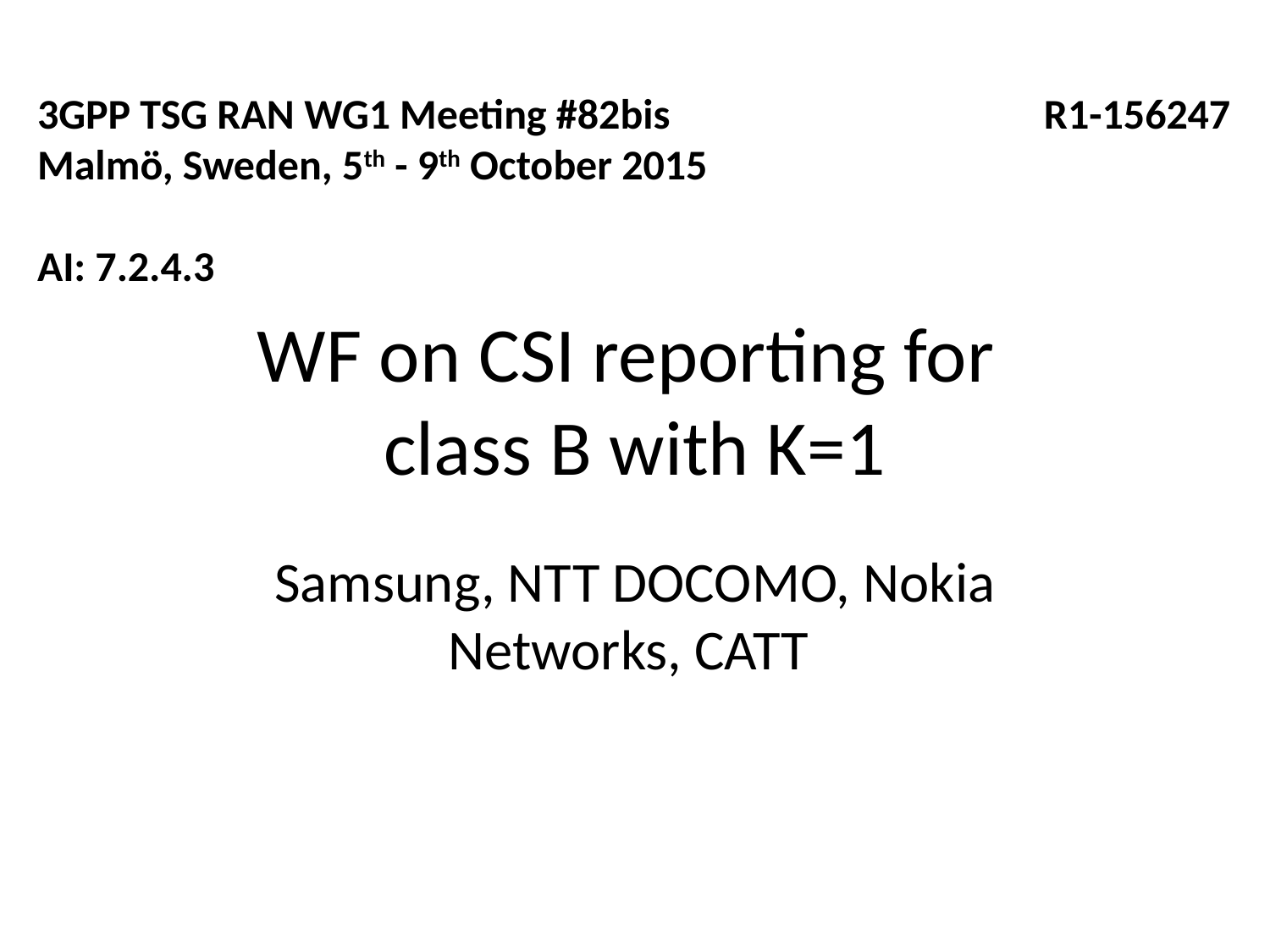

3GPP TSG RAN WG1 Meeting #82bis	                                       R1-156247
Malmö, Sweden, 5th - 9th October 2015

AI: 7.2.4.3
# WF on CSI reporting for class B with K=1
Samsung, NTT DOCOMO, Nokia Networks, CATT